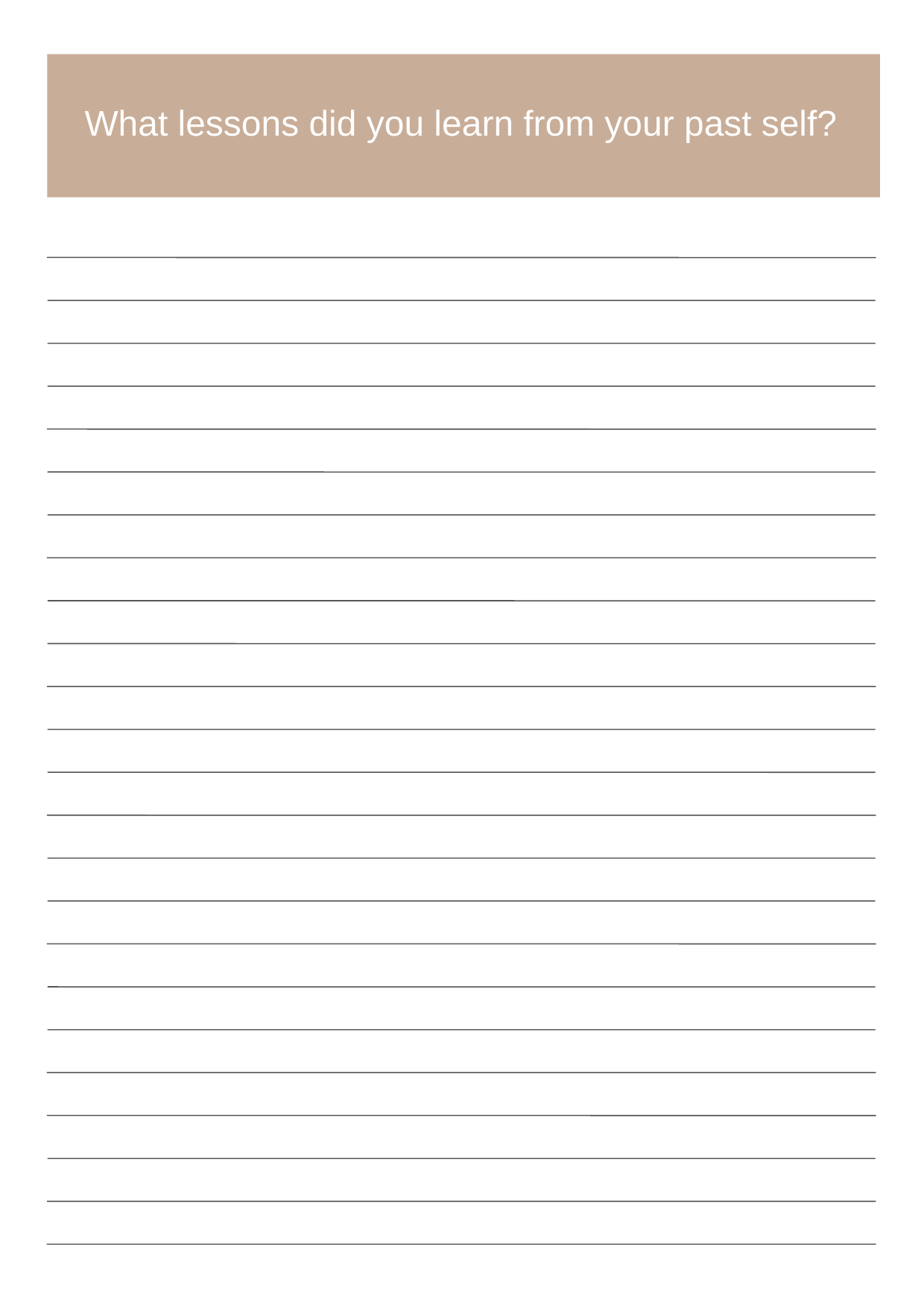

What lessons did you learn from your past self?